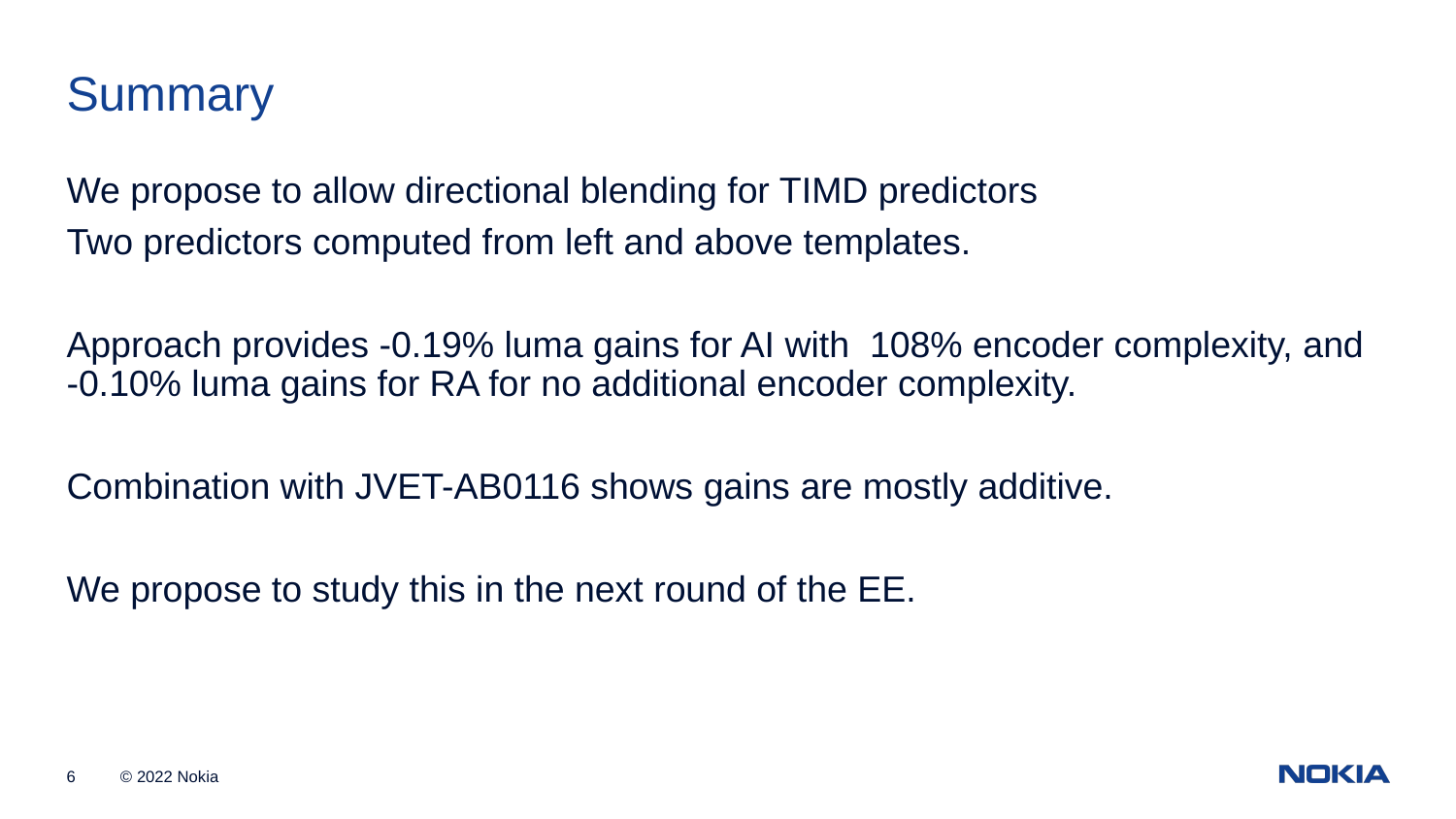

Summary
We propose to allow directional blending for TIMD predictors
Two predictors computed from left and above templates.

Approach provides -0.19% luma gains for AI with  108% encoder complexity, and -0.10% luma gains for RA for no additional encoder complexity.

Combination with JVET-AB0116 shows gains are mostly additive.

We propose to study this in the next round of the EE.